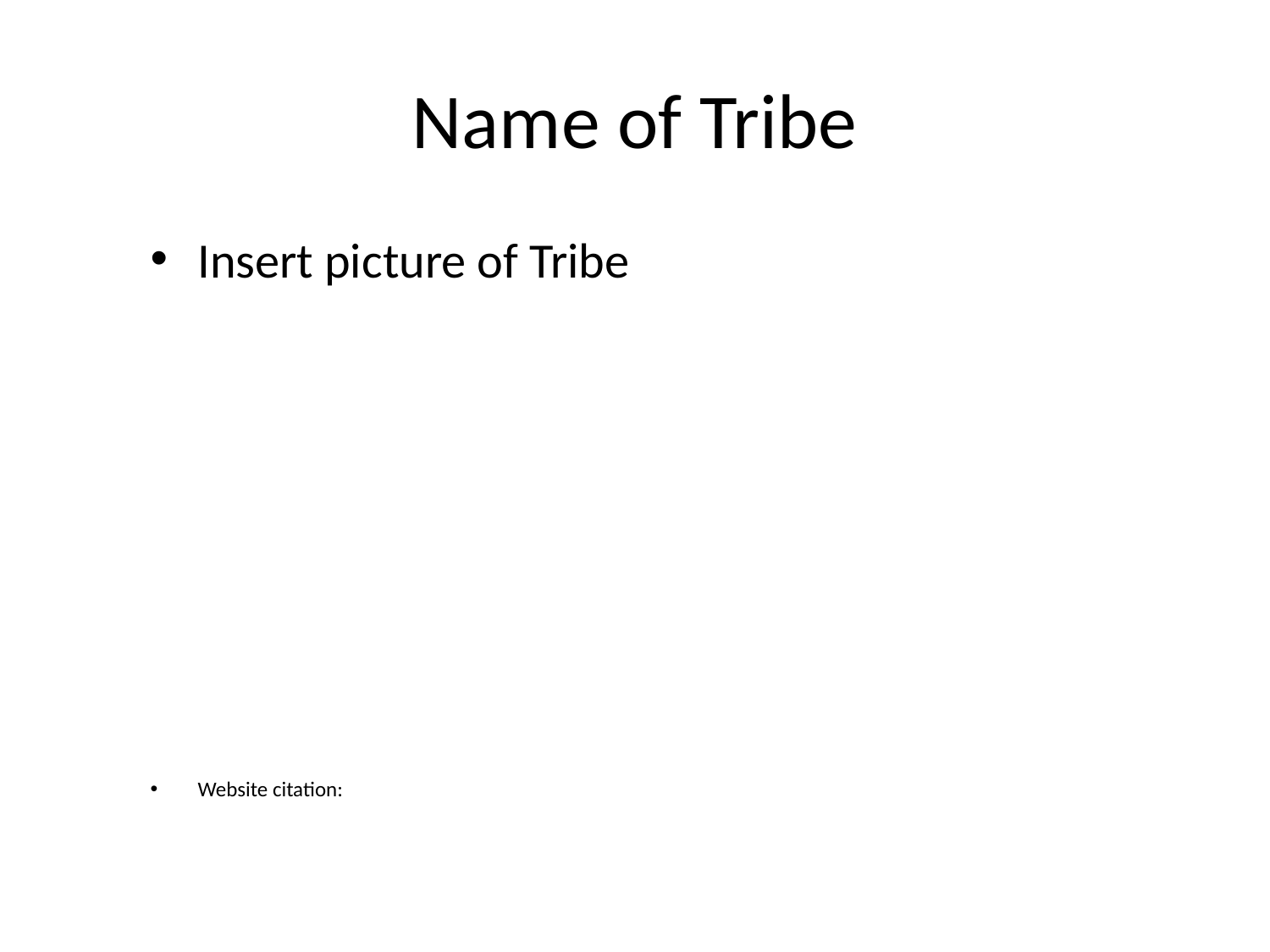

# Name of Tribe

Insert picture of Tribe

Website citation: